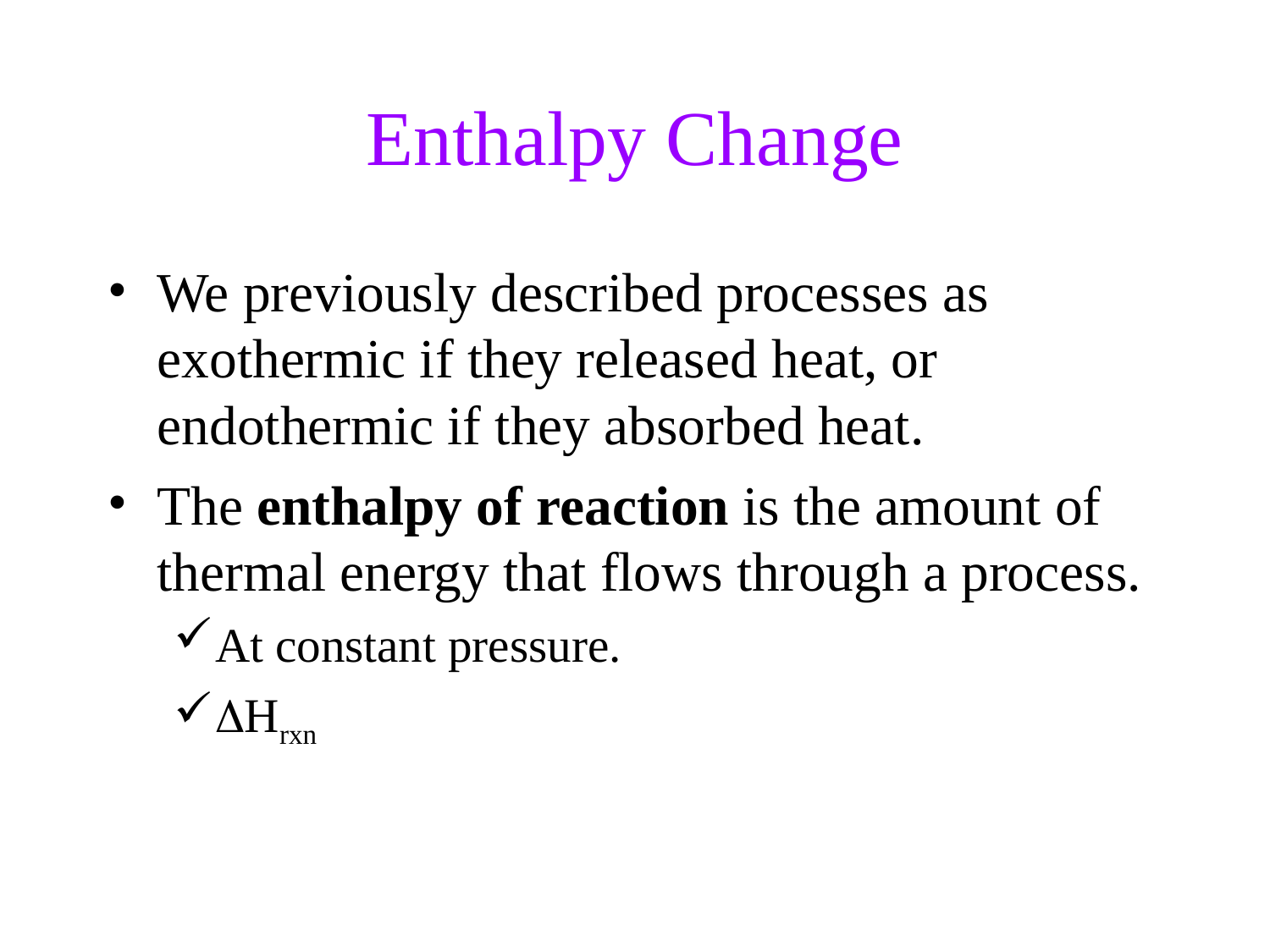

Enthalpy Change
We previously described processes as exothermic if they released heat, or endothermic if they absorbed heat.
The enthalpy of reaction is the amount of thermal energy that flows through a process.
At constant pressure.
ΔHrxn